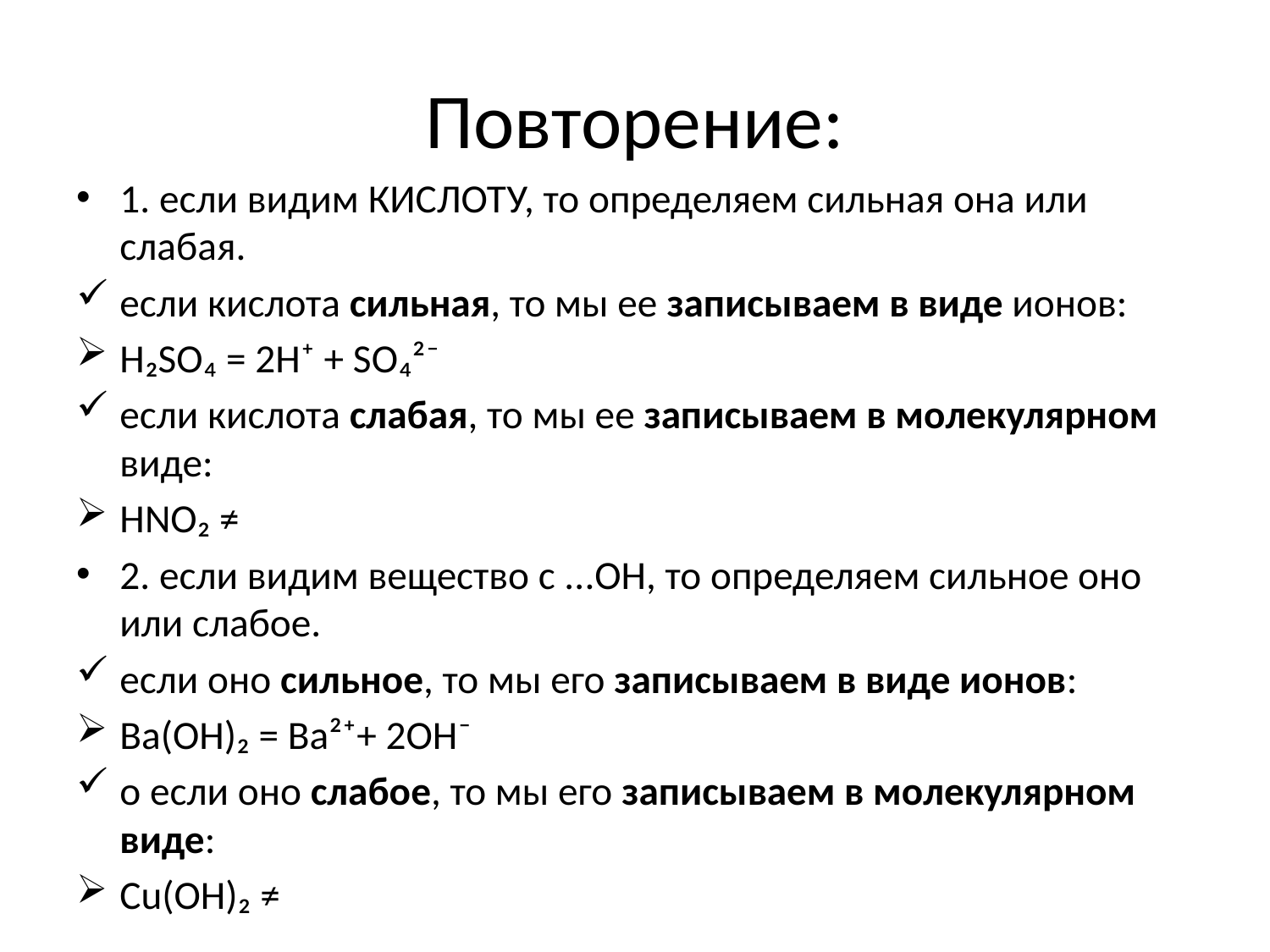

# Повторение:
1. если видим КИСЛОТУ, то определяем сильная она или слабая.
если кислота сильная, то мы ее записываем в виде ионов:
H₂SO₄ = 2H⁺ + SO₄²⁻
если кислота слабая, то мы ее записываем в молекулярном виде:
HNO₂ ≠
2. если видим вещество с ...OH, то определяем сильное оно или слабое.
если оно сильное, то мы его записываем в виде ионов:
Ba(OH)₂ = Ba²⁺+ 2OH⁻
o если оно слабое, то мы его записываем в молекулярном виде:
Cu(OH)₂ ≠